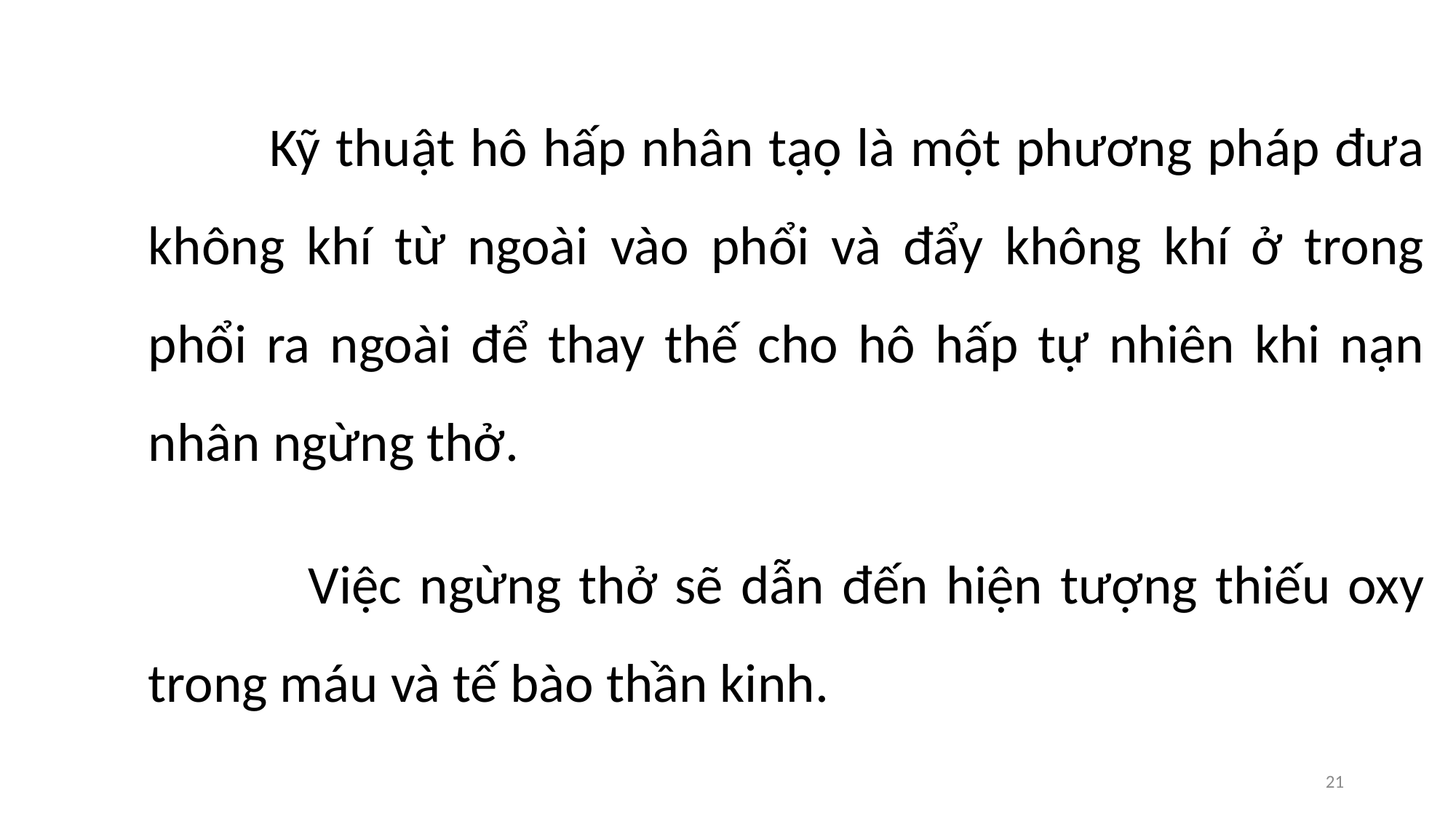

Kỹ thuật hô hấp nhân tạọ là một phương pháp đưa không khí từ ngoài vào phổi và đẩy không khí ở trong phổi ra ngoài để thay thế cho hô hấp tự nhiên khi nạn nhân ngừng thở.
         Việc ngừng thở sẽ dẫn đến hiện tượng thiếu oxy trong máu và tế bào thần kinh.
21